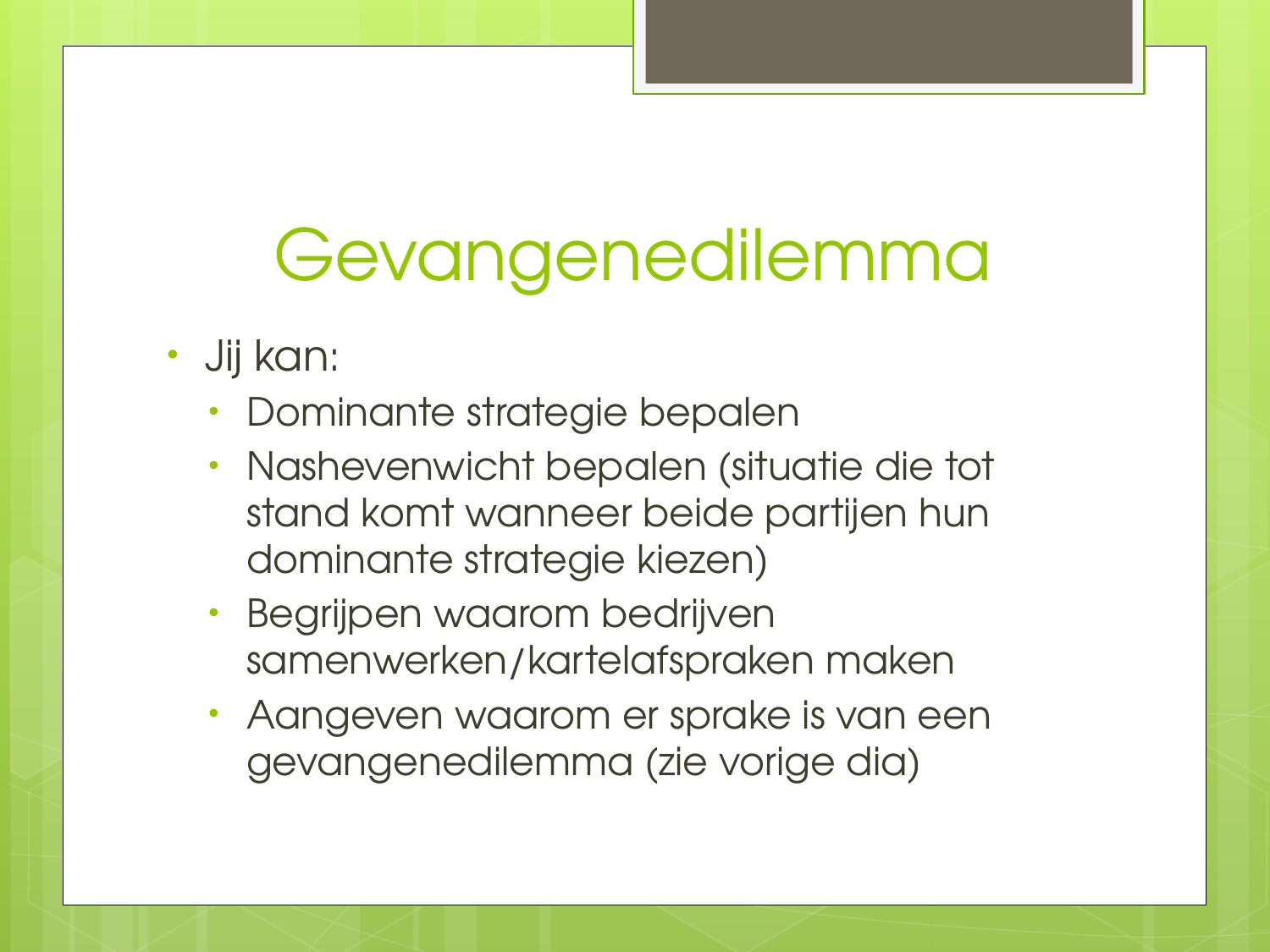

# Gevangenedilemma
Jij kan:
Dominante strategie bepalen
Nashevenwicht bepalen (situatie die tot stand komt wanneer beide partijen hun dominante strategie kiezen)
Begrijpen waarom bedrijven samenwerken/kartelafspraken maken
Aangeven waarom er sprake is van een gevangenedilemma (zie vorige dia)